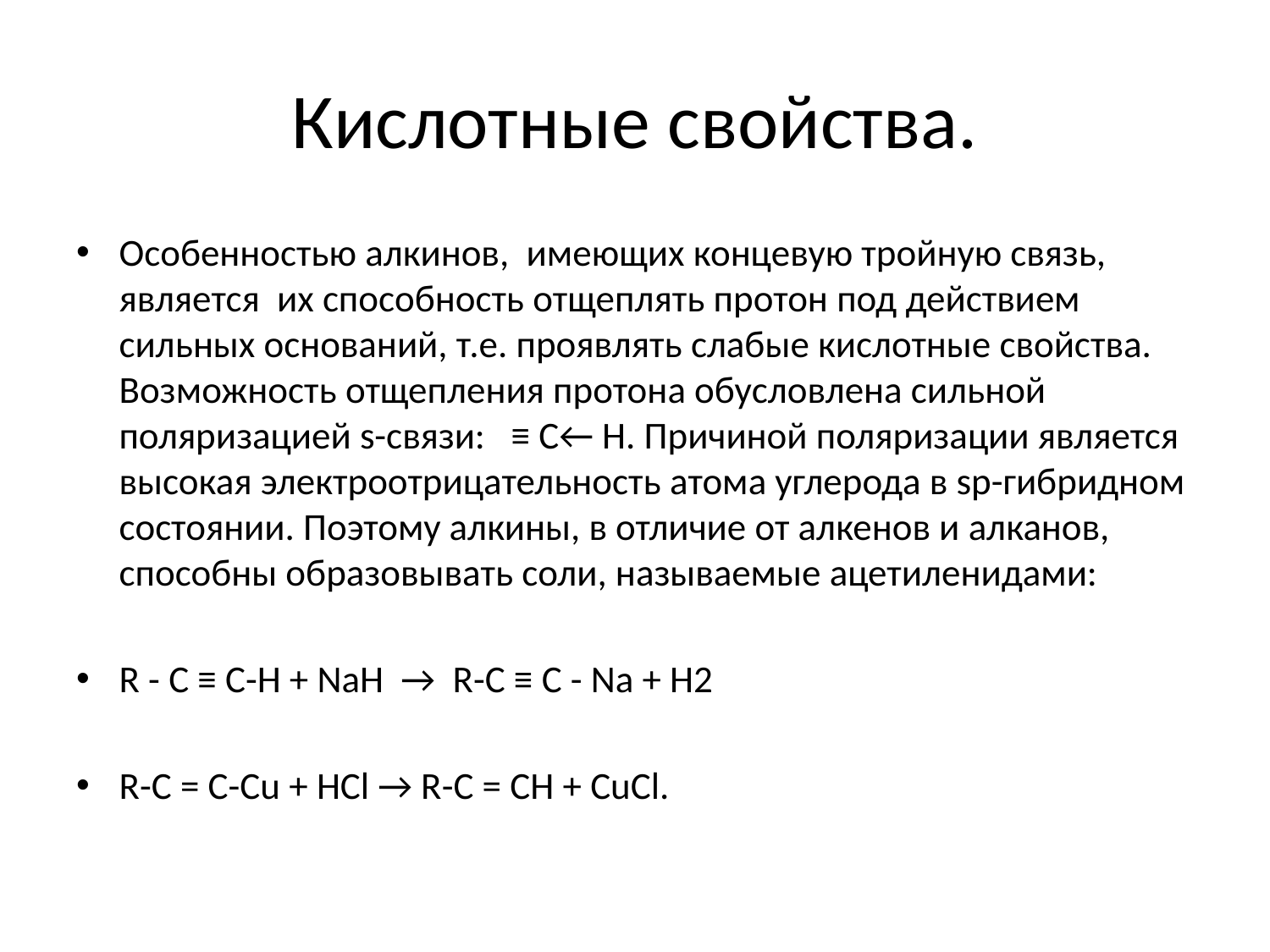

# Кислотные свойства.
Особенностью алкинов,  имеющих концевую тройную связь, является  их способность отщеплять протон под действием сильных оснований, т.е. проявлять слабые кислотные свойства. Возможность отщепления протона обусловлена сильной поляризацией s-связи:   ≡ С← Н. Причиной поляризации является высокая электроотрицательность атома углерода в sp-гибридном состоянии. Поэтому алкины, в отличие от алкенов и алканов, способны образовывать соли, называемые ацетиленидами:

R - C ≡ C-H + NaH  →  R-C ≡ C - Na + Н2

R-C = C-Cu + HCl → R-C = CH + CuCl.